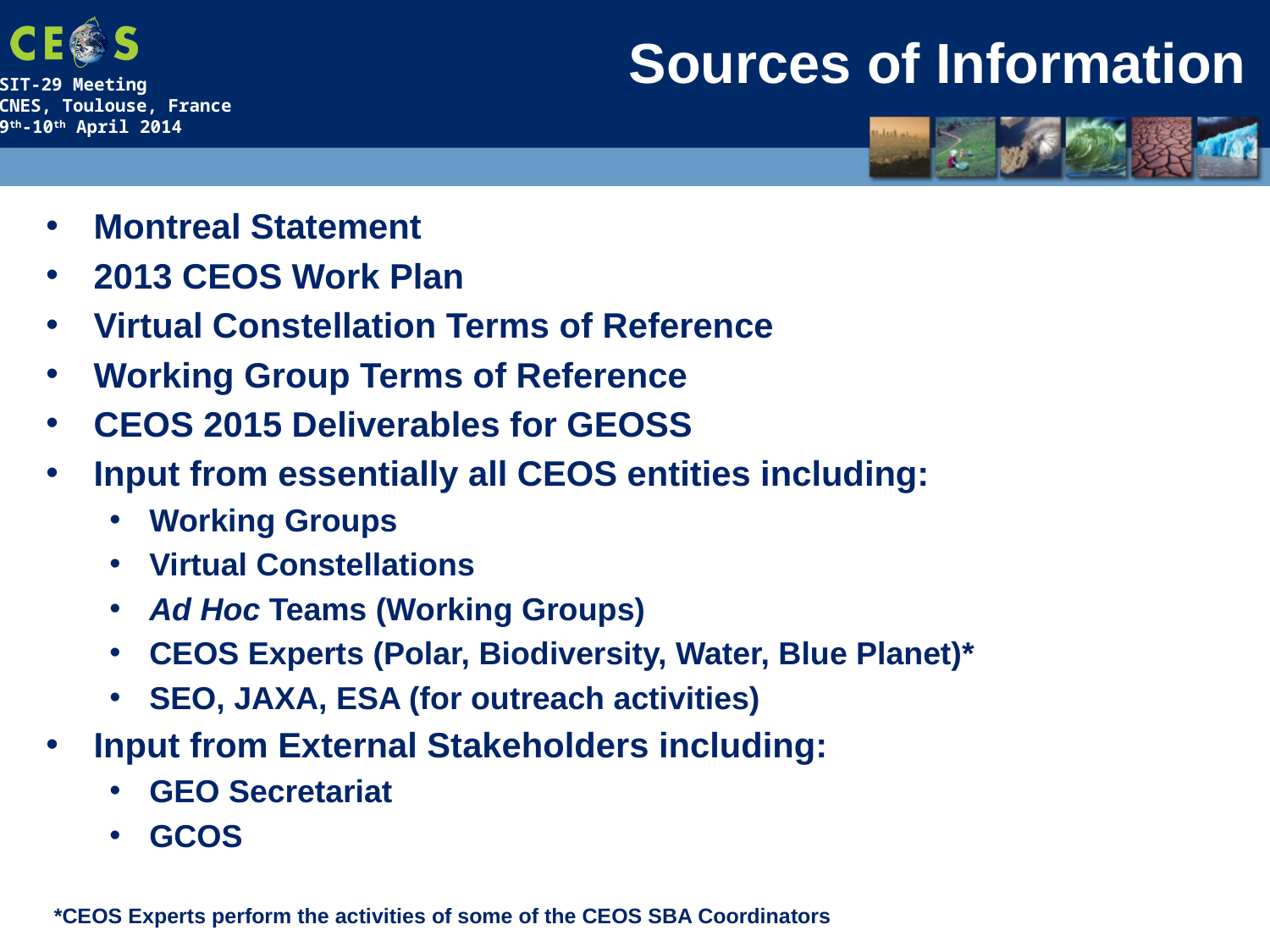

# Sources of Information
Montreal Statement
2013 CEOS Work Plan
Virtual Constellation Terms of Reference
Working Group Terms of Reference
CEOS 2015 Deliverables for GEOSS
Input from essentially all CEOS entities including:
Working Groups
Virtual Constellations
Ad Hoc Teams (Working Groups)
CEOS Experts (Polar, Biodiversity, Water, Blue Planet)*
SEO, JAXA, ESA (for outreach activities)
Input from External Stakeholders including:
GEO Secretariat
GCOS

*CEOS Experts perform the activities of some of the CEOS SBA Coordinators